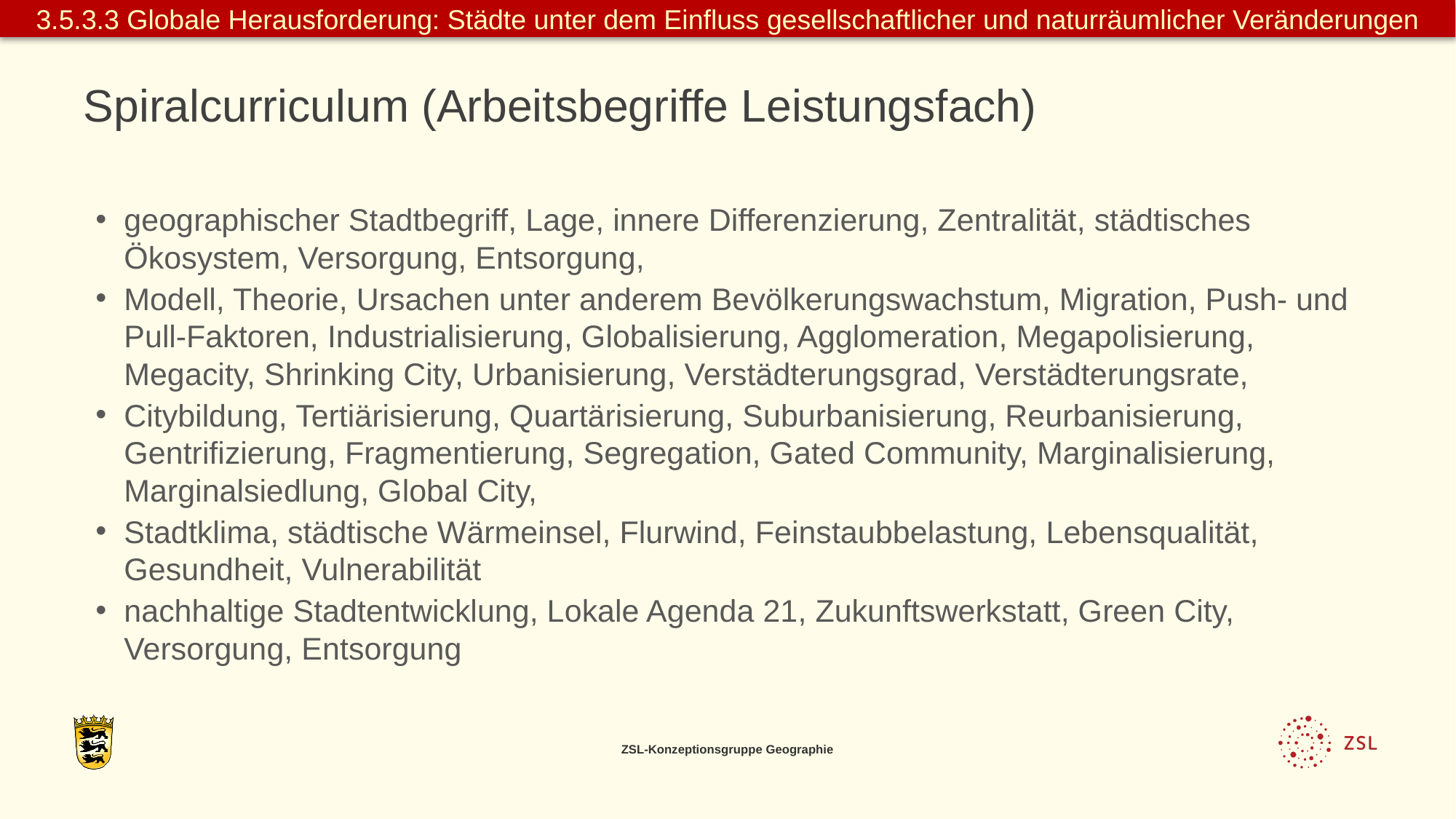

# Spiralcurriculum (Arbeitsbegriffe Leistungsfach)
geographischer Stadtbegriff, Lage, innere Differenzierung, Zentralität, städtisches Ökosystem, Versorgung, Entsorgung,
Modell, Theorie, Ursachen unter anderem Bevölkerungswachstum, Migration, Push- und Pull-Faktoren, Industrialisierung, Globalisierung, Agglomeration, Megapolisierung, Megacity, Shrinking City, Urbanisierung, Verstädterungsgrad, Verstädterungsrate,
Citybildung, Tertiärisierung, Quartärisierung, Suburbanisierung, Reurbanisierung, Gentrifizierung, Fragmentierung, Segregation, Gated Community, Marginalisierung, Marginalsiedlung, Global City,
Stadtklima, städtische Wärmeinsel, Flurwind, Feinstaubbelastung, Lebensqualität, Gesundheit, Vulnerabilität
nachhaltige Stadtentwicklung, Lokale Agenda 21, Zukunftswerkstatt, Green City, Versorgung, Entsorgung
ZSL-Konzeptionsgruppe Geographie